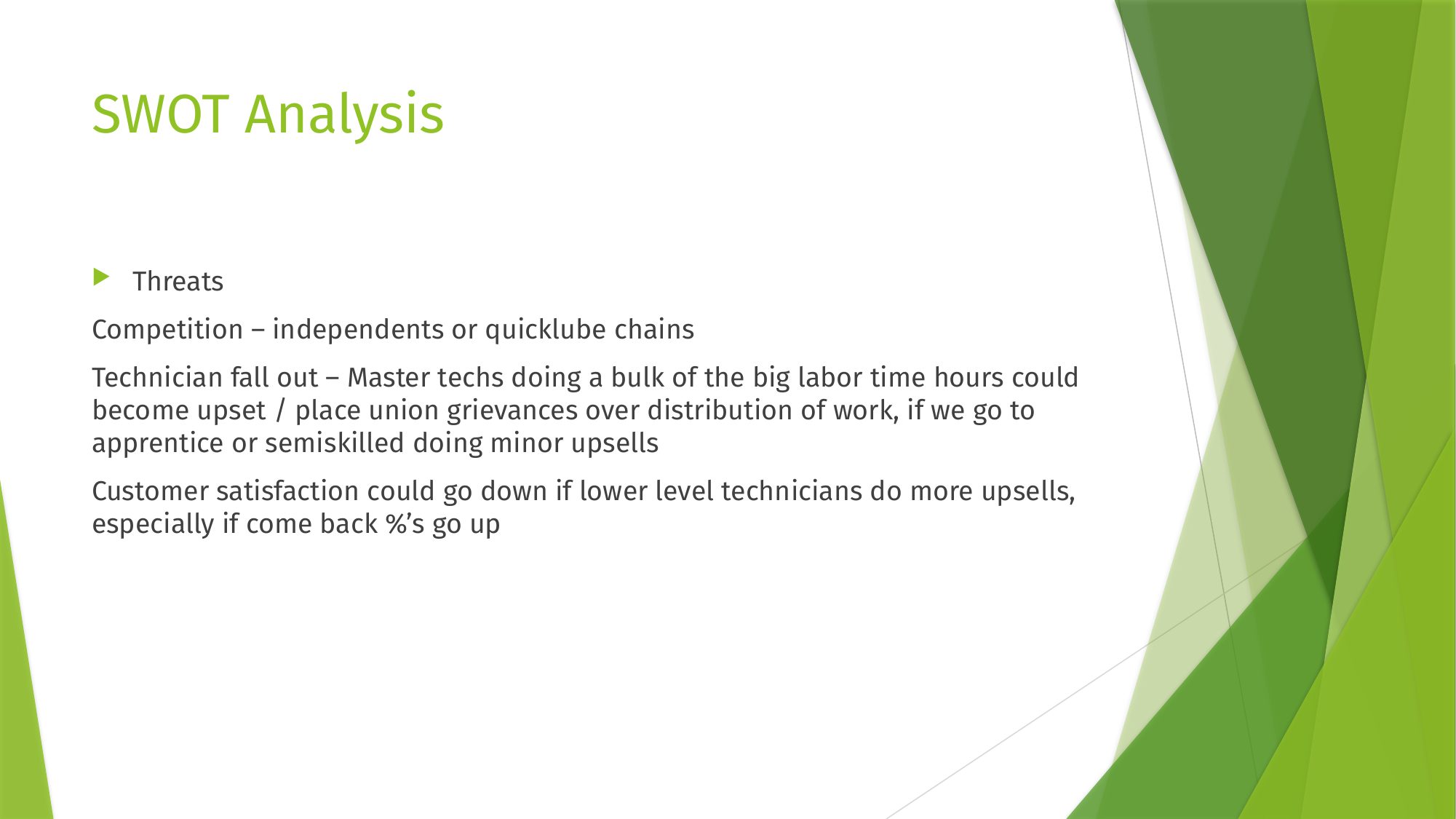

# SWOT Analysis
Threats
Competition – independents or quicklube chains
Technician fall out – Master techs doing a bulk of the big labor time hours could become upset / place union grievances over distribution of work, if we go to apprentice or semiskilled doing minor upsells
Customer satisfaction could go down if lower level technicians do more upsells, especially if come back %’s go up